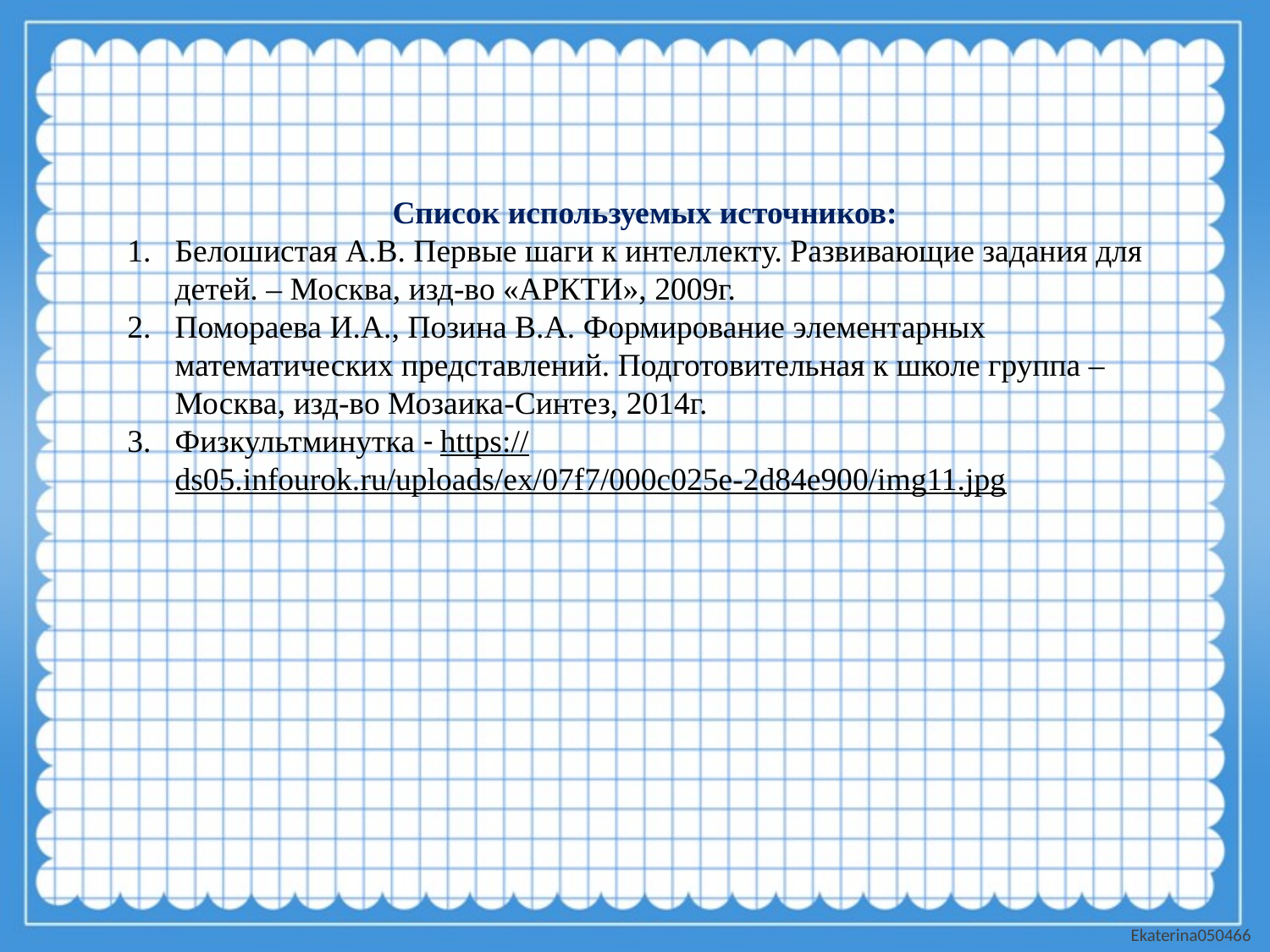

Список используемых источников:
Белошистая А.В. Первые шаги к интеллекту. Развивающие задания для детей. – Москва, изд-во «АРКТИ», 2009г.
Помораева И.А., Позина В.А. Формирование элементарных математических представлений. Подготовительная к школе группа – Москва, изд-во Мозаика-Синтез, 2014г.
Физкультминутка - https://ds05.infourok.ru/uploads/ex/07f7/000c025e-2d84e900/img11.jpg